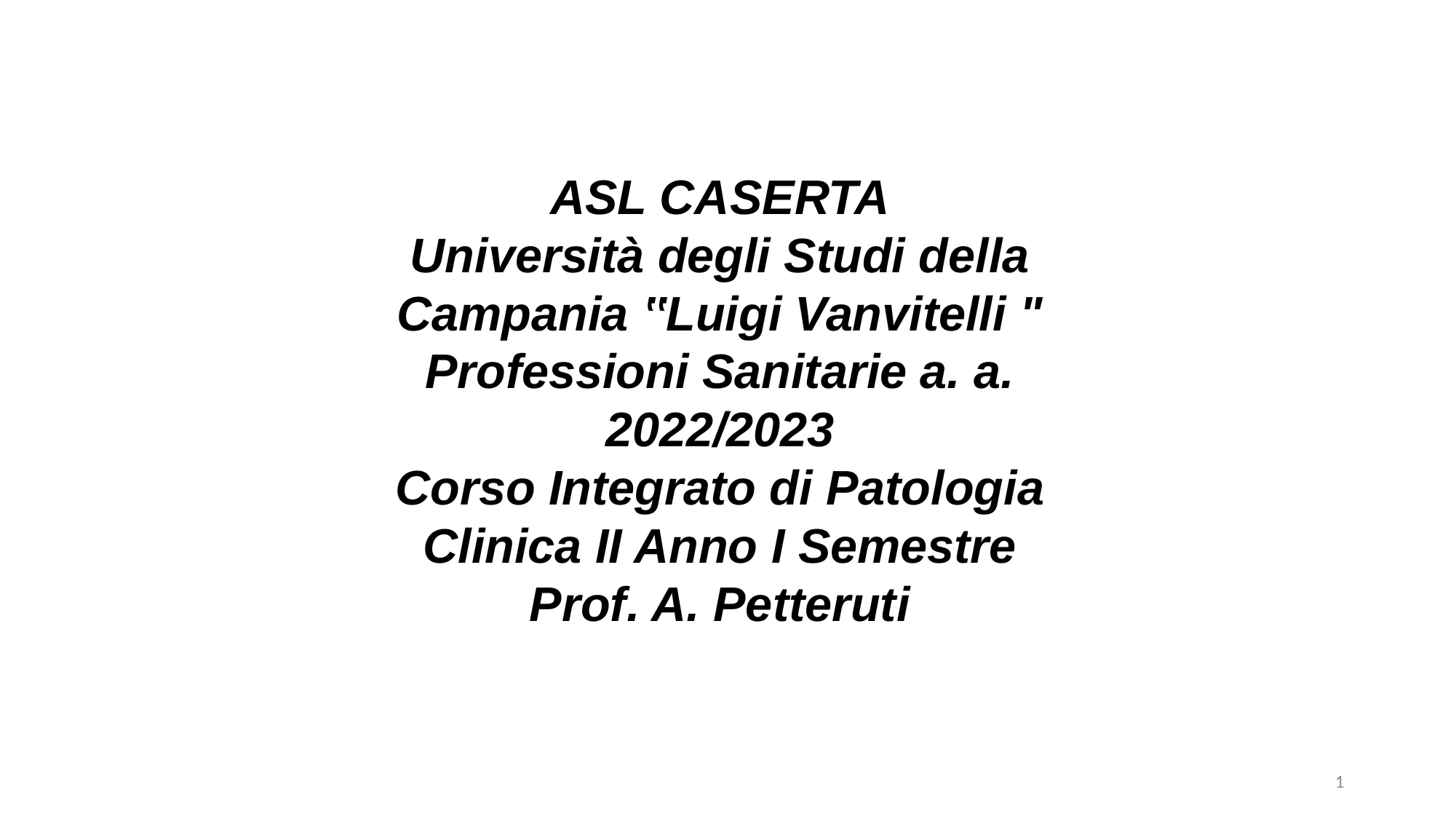

ASL CASERTA
Università degli Studi della Campania ‟Luigi Vanvitelli "
Professioni Sanitarie a. a. 2022/2023
Corso Integrato di Patologia Clinica II Anno I Semestre
Prof. A. Petteruti
1